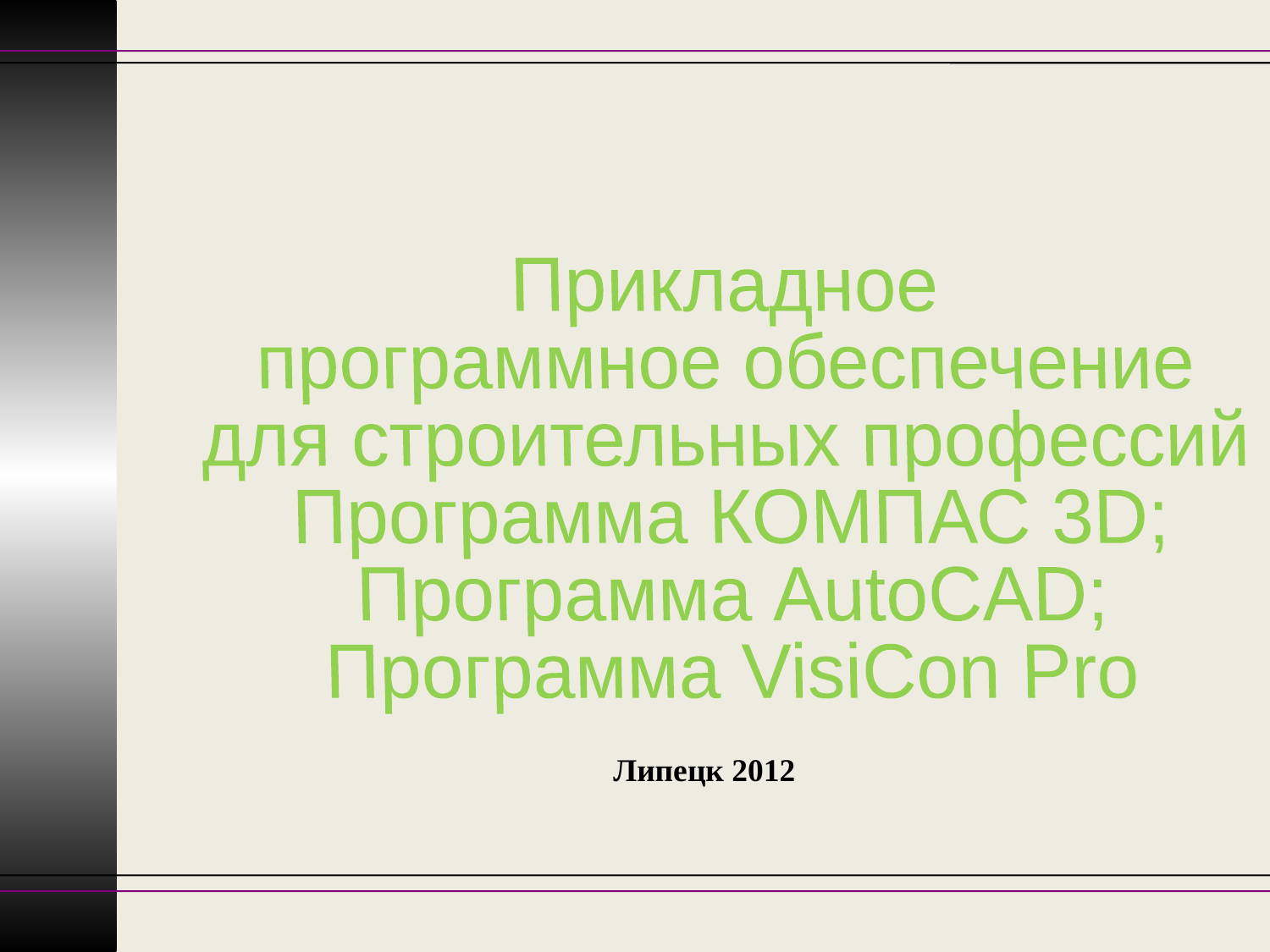

#
Прикладное
программное обеспечение
для строительных профессий
Программа КОМПАС 3D;
Программа AutoCAD;
Программа VisiCon Pro

Липецк 2012